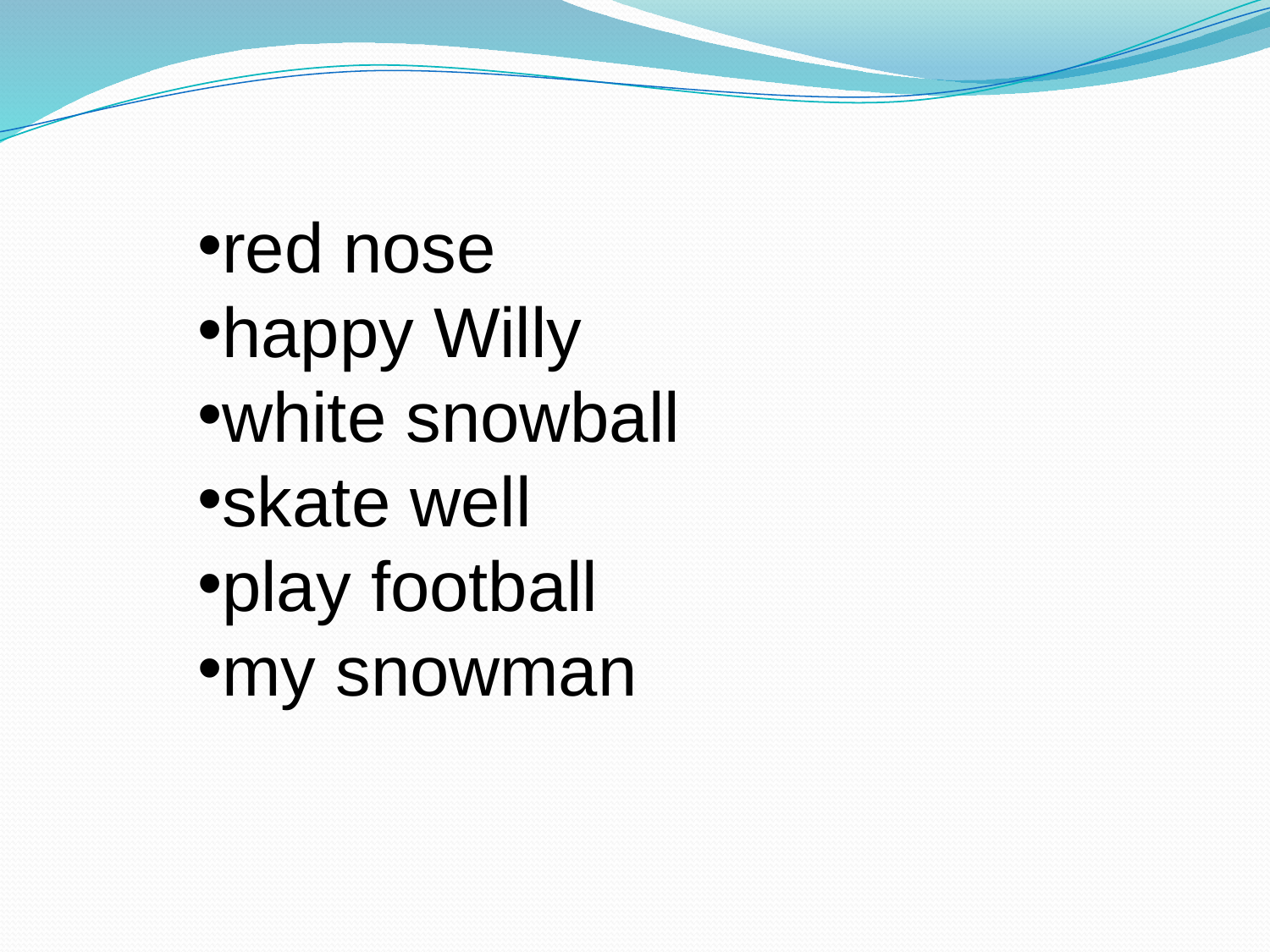

red nose
happy Willy
white snowball
skate well
play football
my snowman